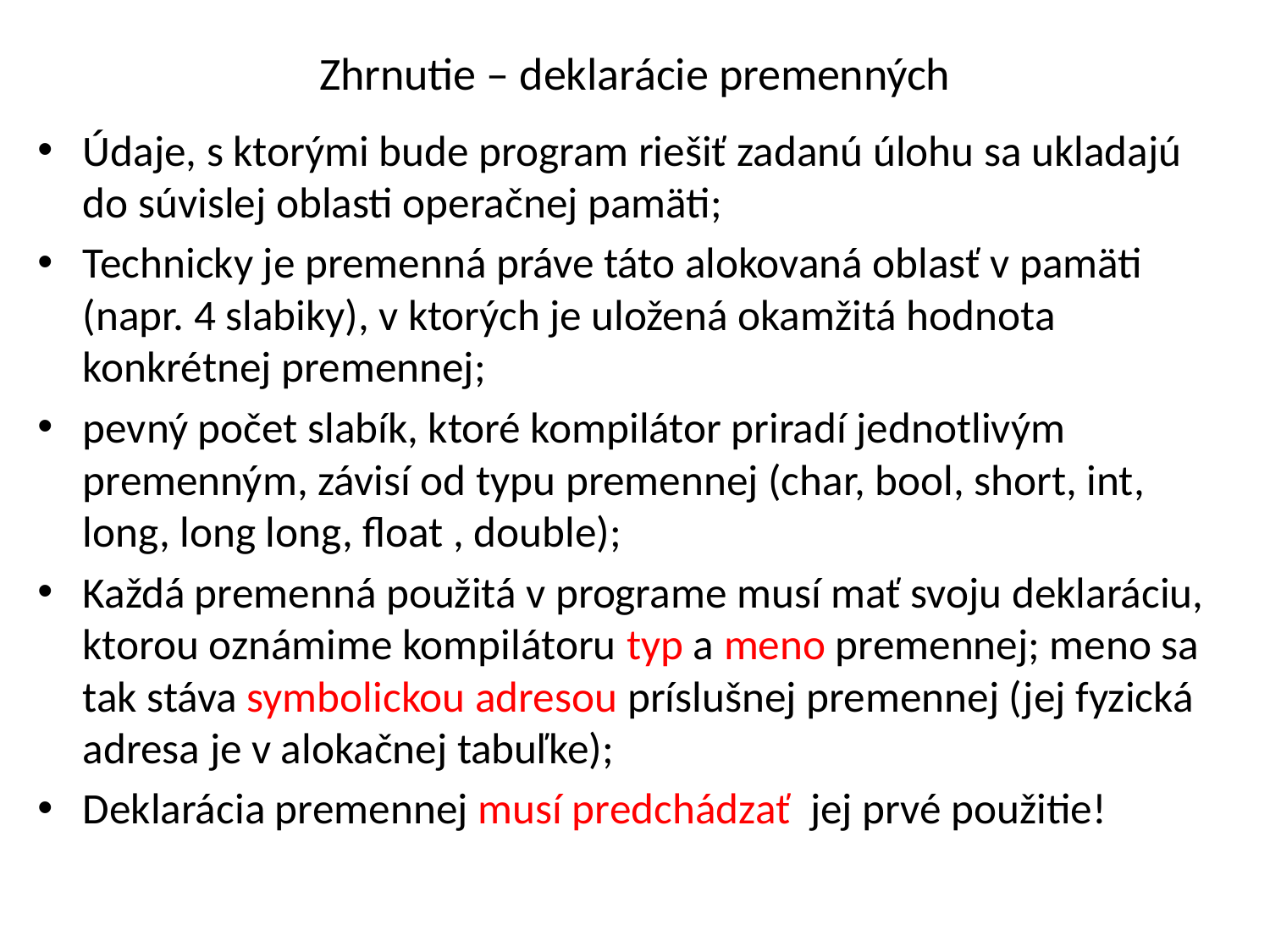

# Zhrnutie – deklarácie premenných
Údaje, s ktorými bude program riešiť zadanú úlohu sa ukladajú do súvislej oblasti operačnej pamäti;
Technicky je premenná práve táto alokovaná oblasť v pamäti (napr. 4 slabiky), v ktorých je uložená okamžitá hodnota konkrétnej premennej;
pevný počet slabík, ktoré kompilátor priradí jednotlivým premenným, závisí od typu premennej (char, bool, short, int, long, long long, float , double);
Každá premenná použitá v programe musí mať svoju deklaráciu, ktorou oznámime kompilátoru typ a meno premennej; meno sa tak stáva symbolickou adresou príslušnej premennej (jej fyzická adresa je v alokačnej tabuľke);
Deklarácia premennej musí predchádzať  jej prvé použitie!